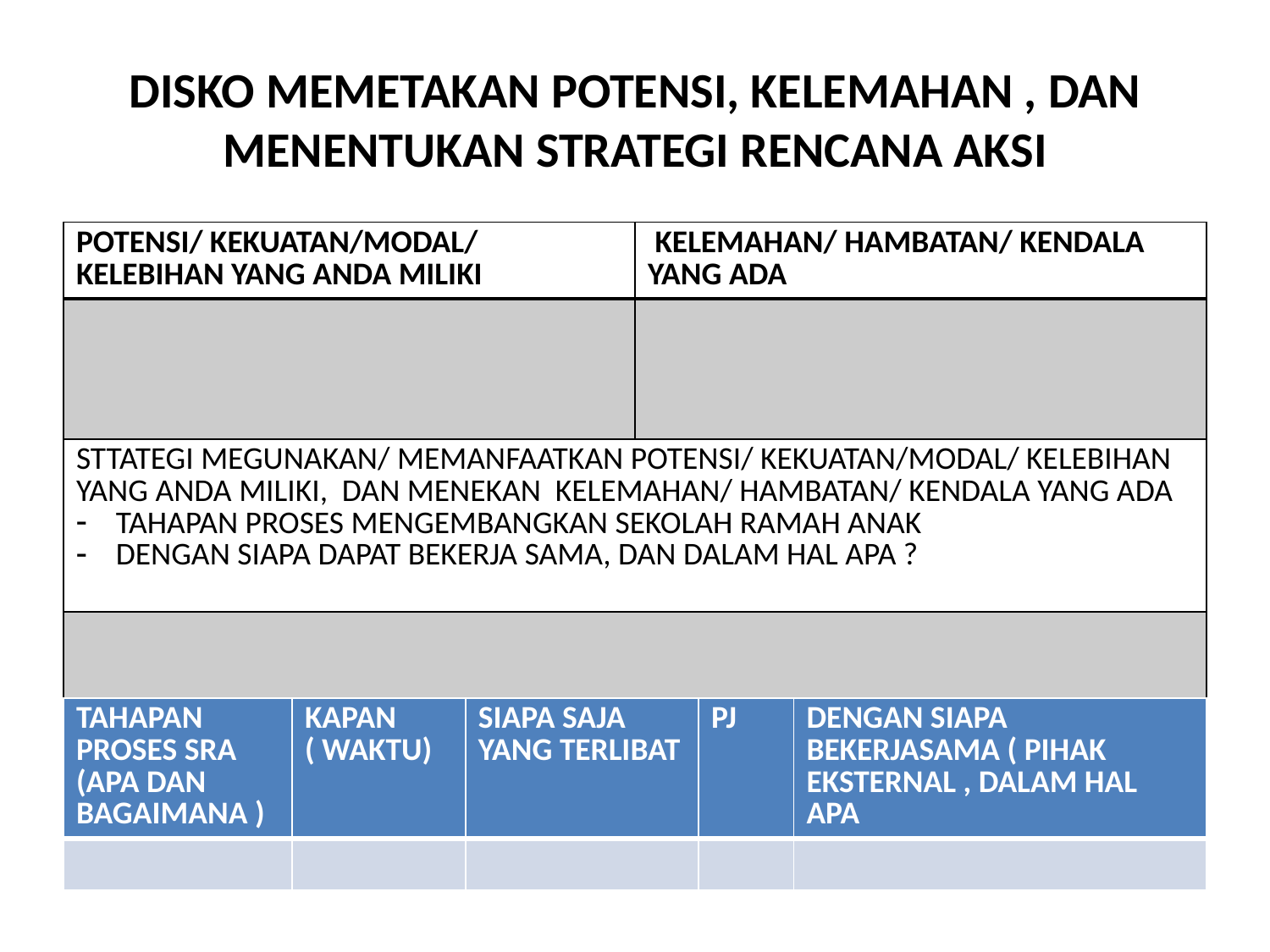

# DISKO MEMETAKAN POTENSI, KELEMAHAN , DAN MENENTUKAN STRATEGI RENCANA AKSI
| POTENSI/ KEKUATAN/MODAL/ KELEBIHAN YANG ANDA MILIKI | KELEMAHAN/ HAMBATAN/ KENDALA YANG ADA |
| --- | --- |
|  |  |
| STTATEGI MEGUNAKAN/ MEMANFAATKAN POTENSI/ KEKUATAN/MODAL/ KELEBIHAN YANG ANDA MILIKI, DAN MENEKAN KELEMAHAN/ HAMBATAN/ KENDALA YANG ADA TAHAPAN PROSES MENGEMBANGKAN SEKOLAH RAMAH ANAK DENGAN SIAPA DAPAT BEKERJA SAMA, DAN DALAM HAL APA ? |  |
|  |  |
| TAHAPAN PROSES SRA (APA DAN BAGAIMANA ) | KAPAN ( WAKTU) | SIAPA SAJA YANG TERLIBAT | PJ | DENGAN SIAPA BEKERJASAMA ( PIHAK EKSTERNAL , DALAM HAL APA |
| --- | --- | --- | --- | --- |
|  |  |  |  |  |